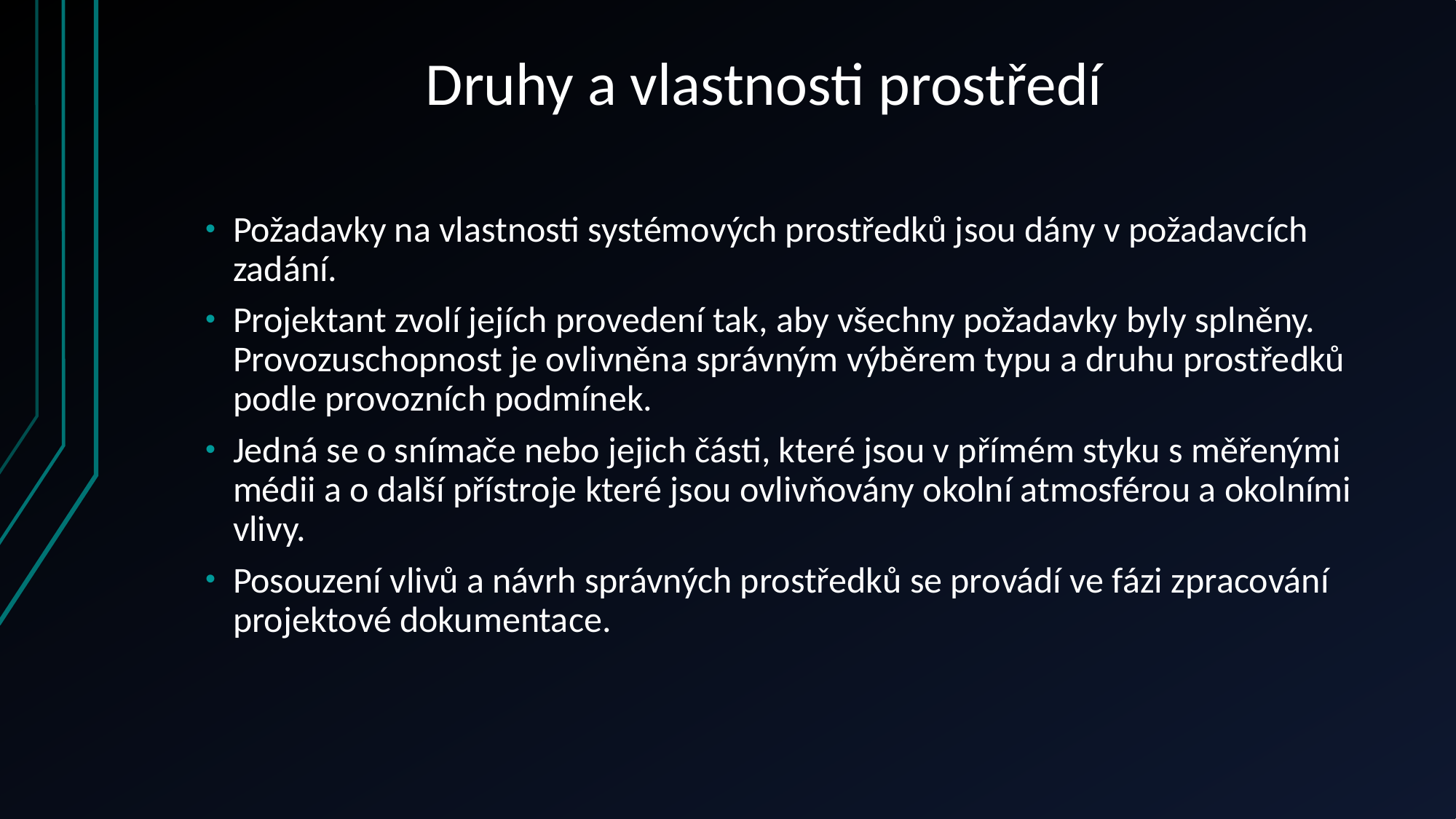

# Druhy a vlastnosti prostředí
Požadavky na vlastnosti systémových prostředků jsou dány v požadavcích zadání.
Projektant zvolí jejích provedení tak, aby všechny požadavky byly splněny. Provozuschopnost je ovlivněna správným výběrem typu a druhu prostředků podle provozních podmínek.
Jedná se o snímače nebo jejich části, které jsou v přímém styku s měřenými médii a o další přístroje které jsou ovlivňovány okolní atmosférou a okolními vlivy.
Posouzení vlivů a návrh správných prostředků se provádí ve fázi zpracování projektové dokumentace.